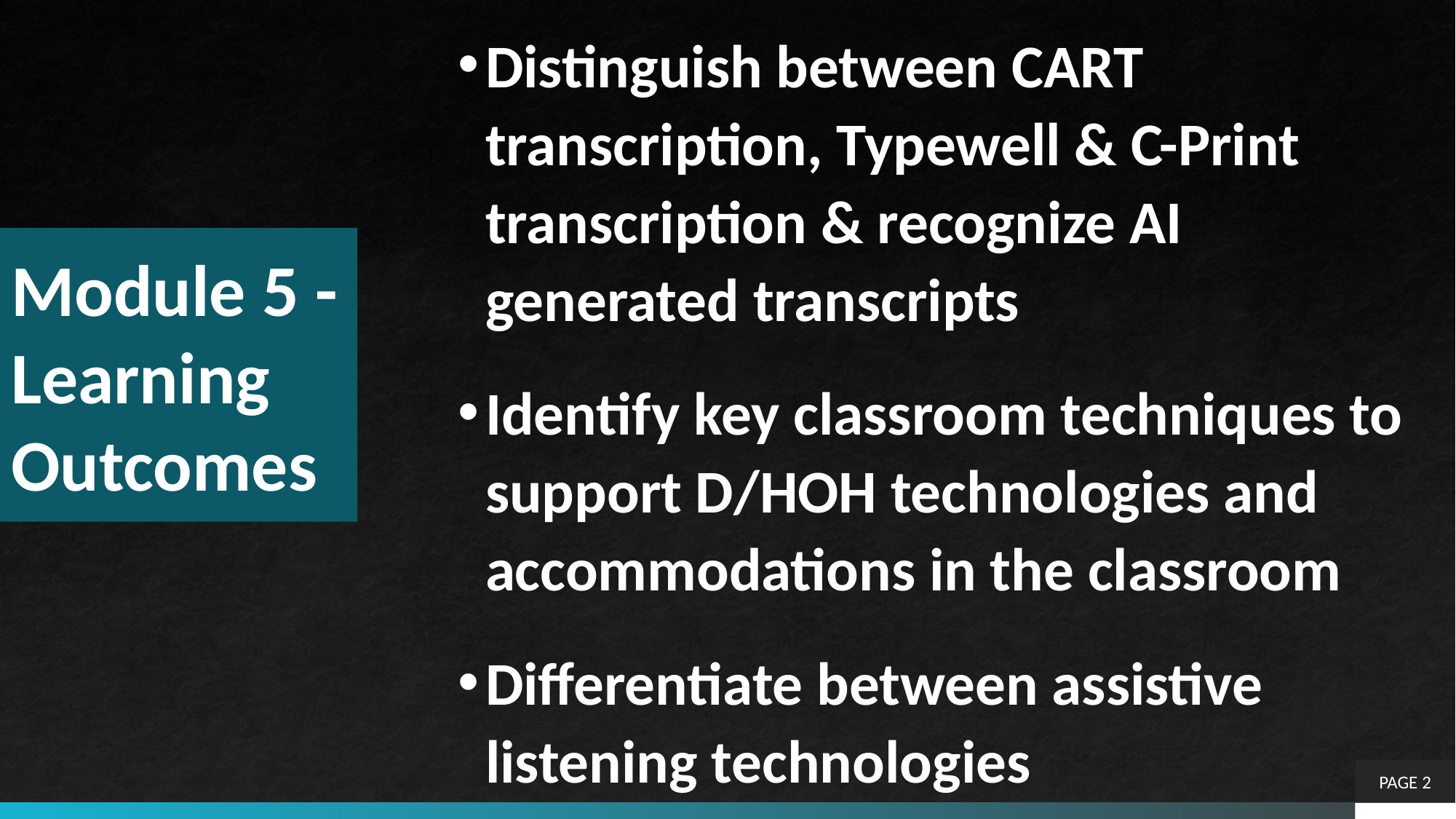

Distinguish between CART transcription, Typewell & C-Print transcription & recognize AI generated transcripts
Identify key classroom techniques to support D/HOH technologies and accommodations in the classroom
Differentiate between assistive listening technologies

# Module 5 - Learning Outcomes
PAGE 2